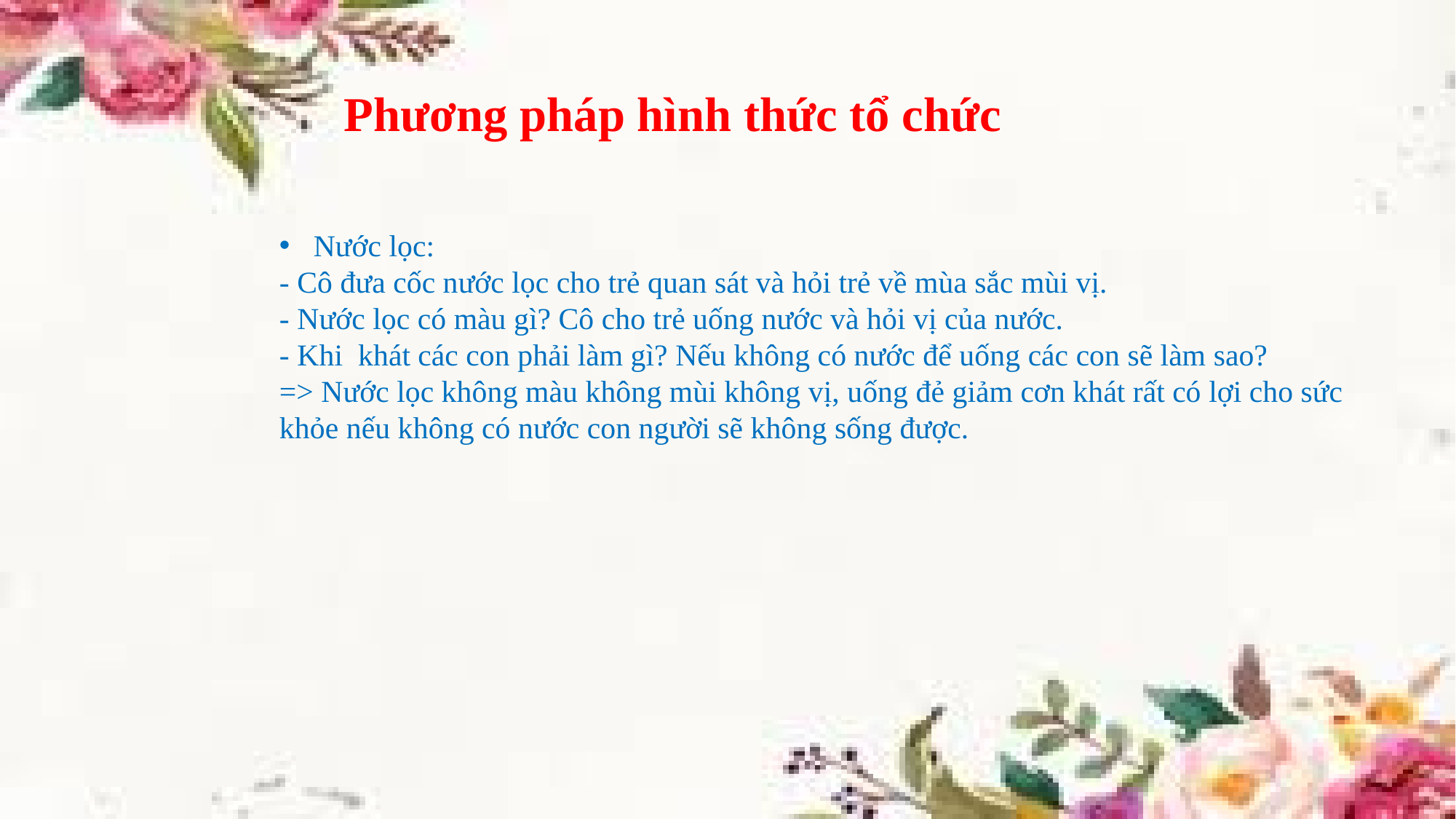

Phương pháp hình thức tổ chức
Nước lọc:
- Cô đưa cốc nước lọc cho trẻ quan sát và hỏi trẻ về mùa sắc mùi vị.
- Nước lọc có màu gì? Cô cho trẻ uống nước và hỏi vị của nước.
- Khi  khát các con phải làm gì? Nếu không có nước để uống các con sẽ làm sao?
=> Nước lọc không màu không mùi không vị, uống đẻ giảm cơn khát rất có lợi cho sức khỏe nếu không có nước con người sẽ không sống được.